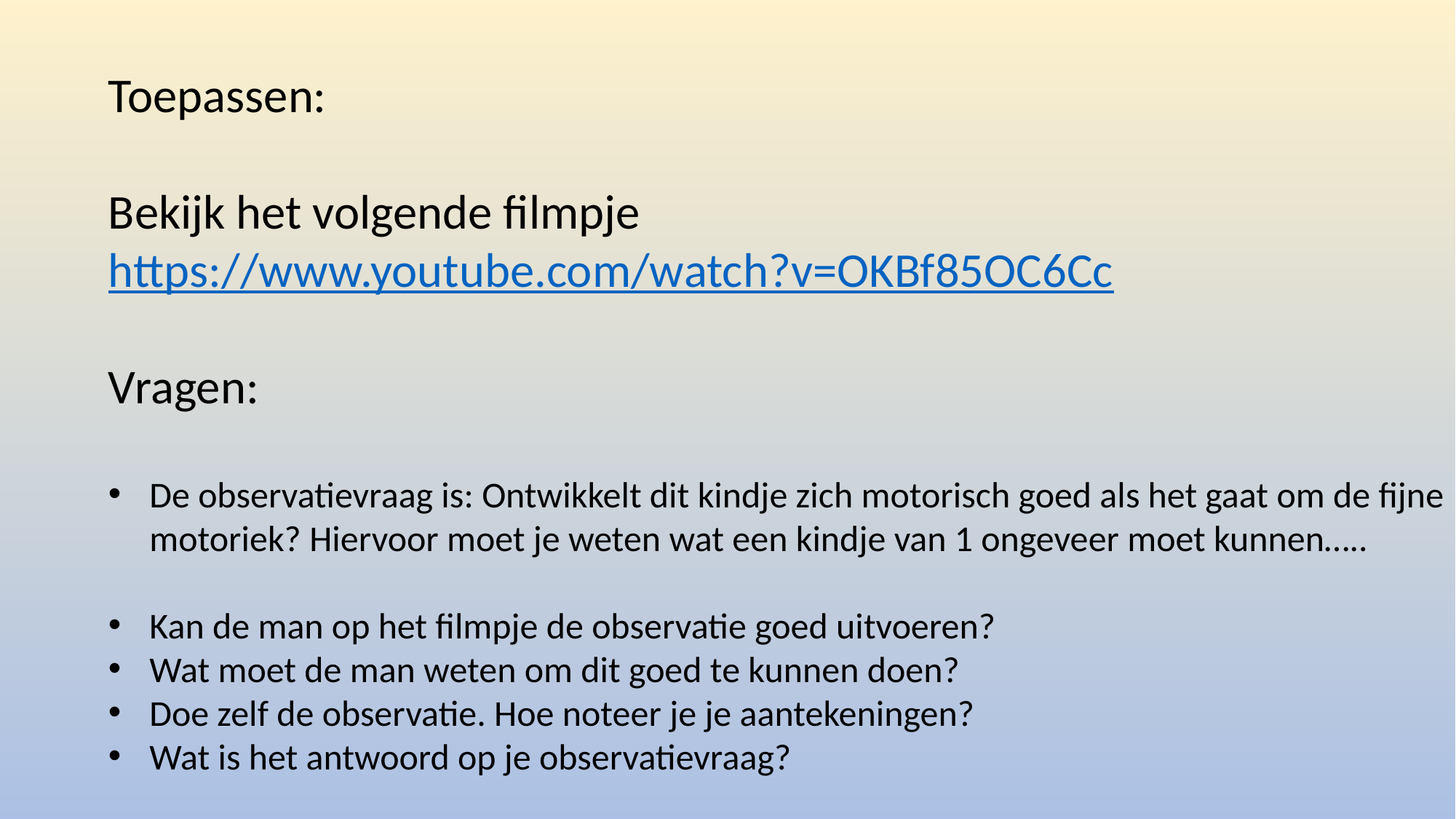

Toepassen:

Bekijk het volgende filmpje
https://www.youtube.com/watch?v=OKBf85OC6Cc

Vragen:

De observatievraag is: Ontwikkelt dit kindje zich motorisch goed als het gaat om de fijne
     motoriek? Hiervoor moet je weten wat een kindje van 1 ongeveer moet kunnen…..

Kan de man op het filmpje de observatie goed uitvoeren?
Wat moet de man weten om dit goed te kunnen doen?
Doe zelf de observatie. Hoe noteer je je aantekeningen?
Wat is het antwoord op je observatievraag?